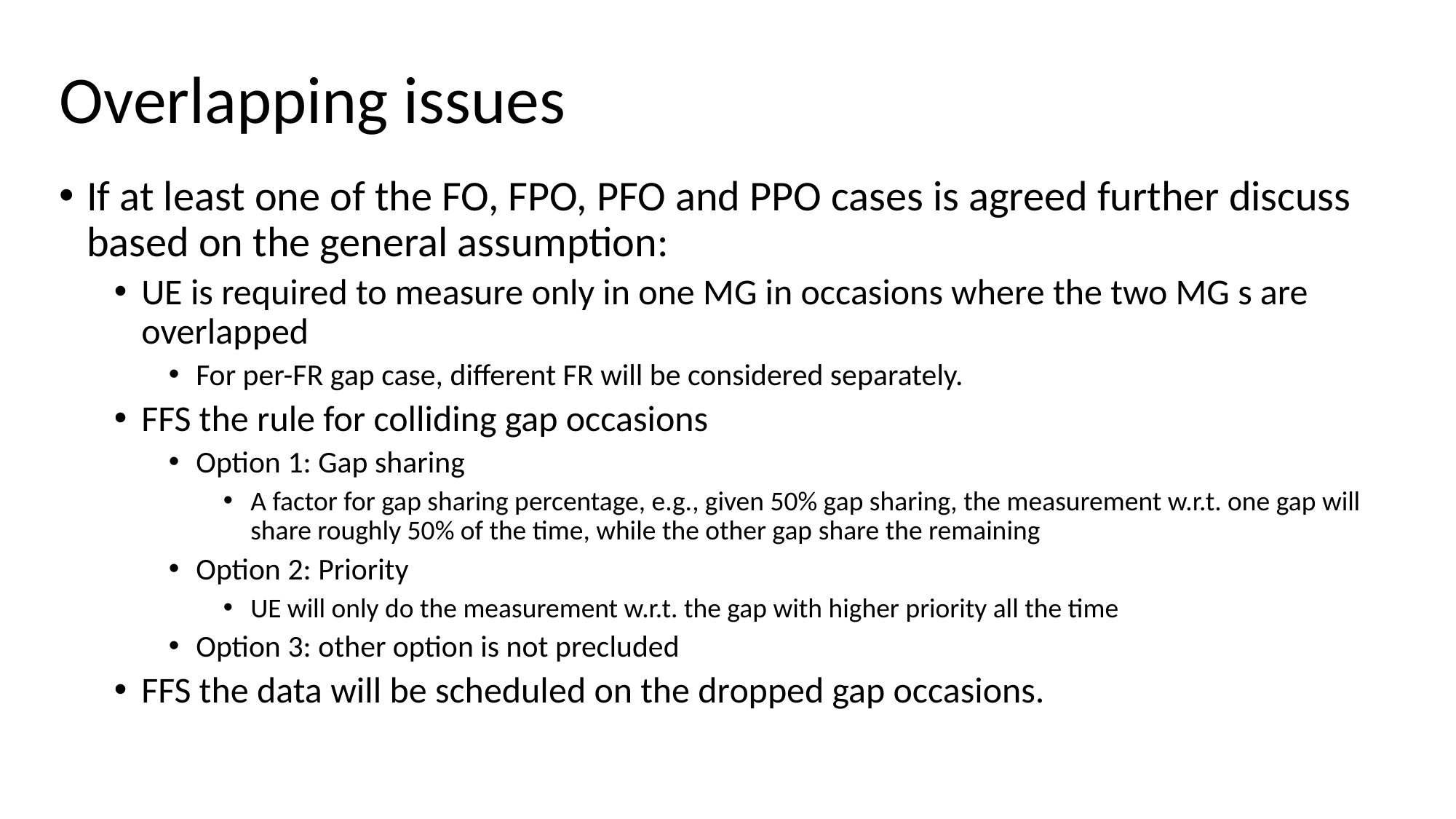

# Overlapping issues
If at least one of the FO, FPO, PFO and PPO cases is agreed further discuss based on the general assumption:
UE is required to measure only in one MG in occasions where the two MG s are overlapped
For per-FR gap case, different FR will be considered separately.
FFS the rule for colliding gap occasions
Option 1: Gap sharing
A factor for gap sharing percentage, e.g., given 50% gap sharing, the measurement w.r.t. one gap will share roughly 50% of the time, while the other gap share the remaining
Option 2: Priority
UE will only do the measurement w.r.t. the gap with higher priority all the time
Option 3: other option is not precluded
FFS the data will be scheduled on the dropped gap occasions.